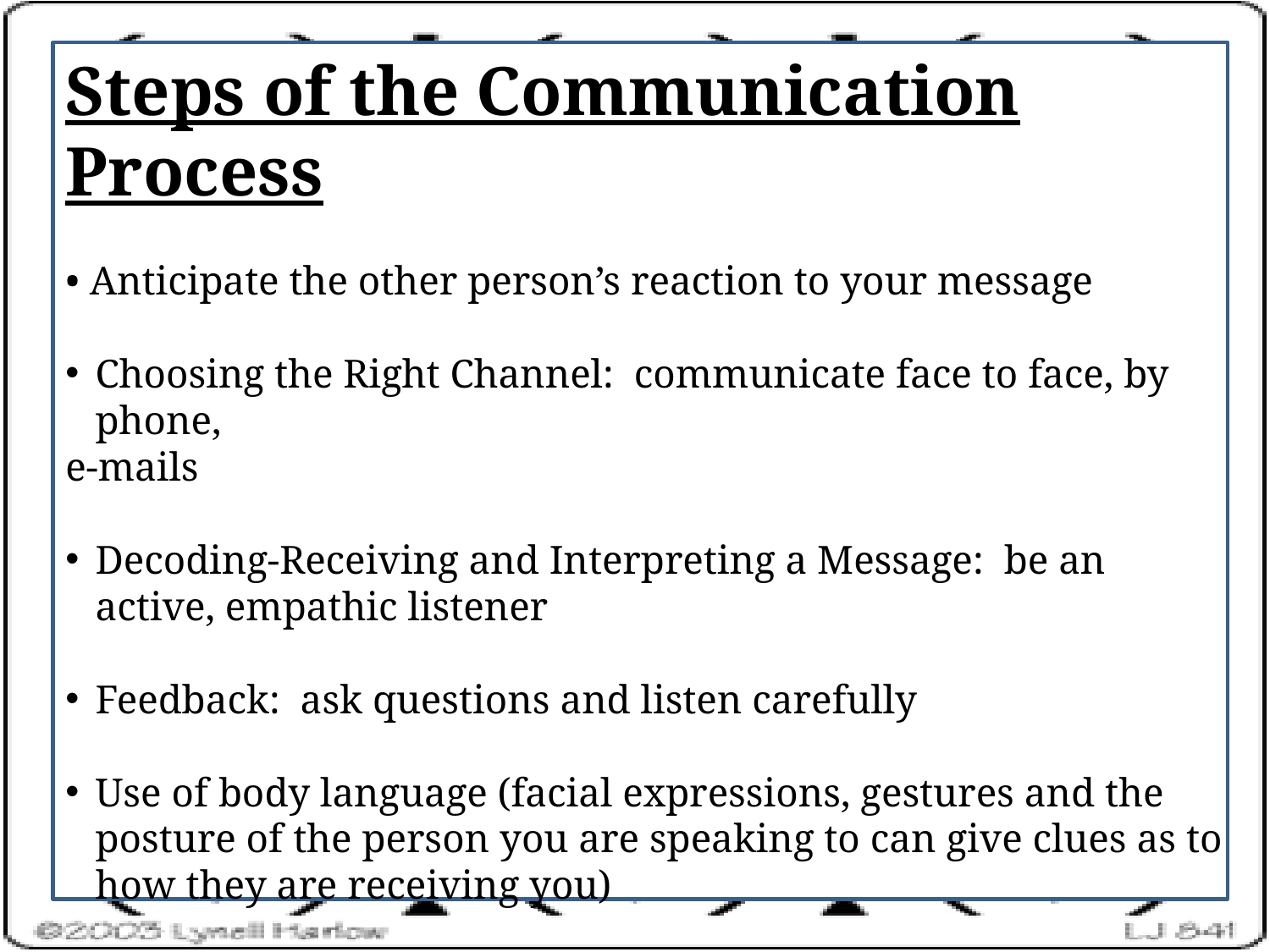

Steps of the Communication Process

• Anticipate the other person’s reaction to your message

Choosing the Right Channel:  communicate face to face, by phone,
e-mails

Decoding-Receiving and Interpreting a Message:  be an active, empathic listener

Feedback:  ask questions and listen carefully

Use of body language (facial expressions, gestures and the posture of the person you are speaking to can give clues as to how they are receiving you)

Give specific, clear, descriptive verbal or written feedback